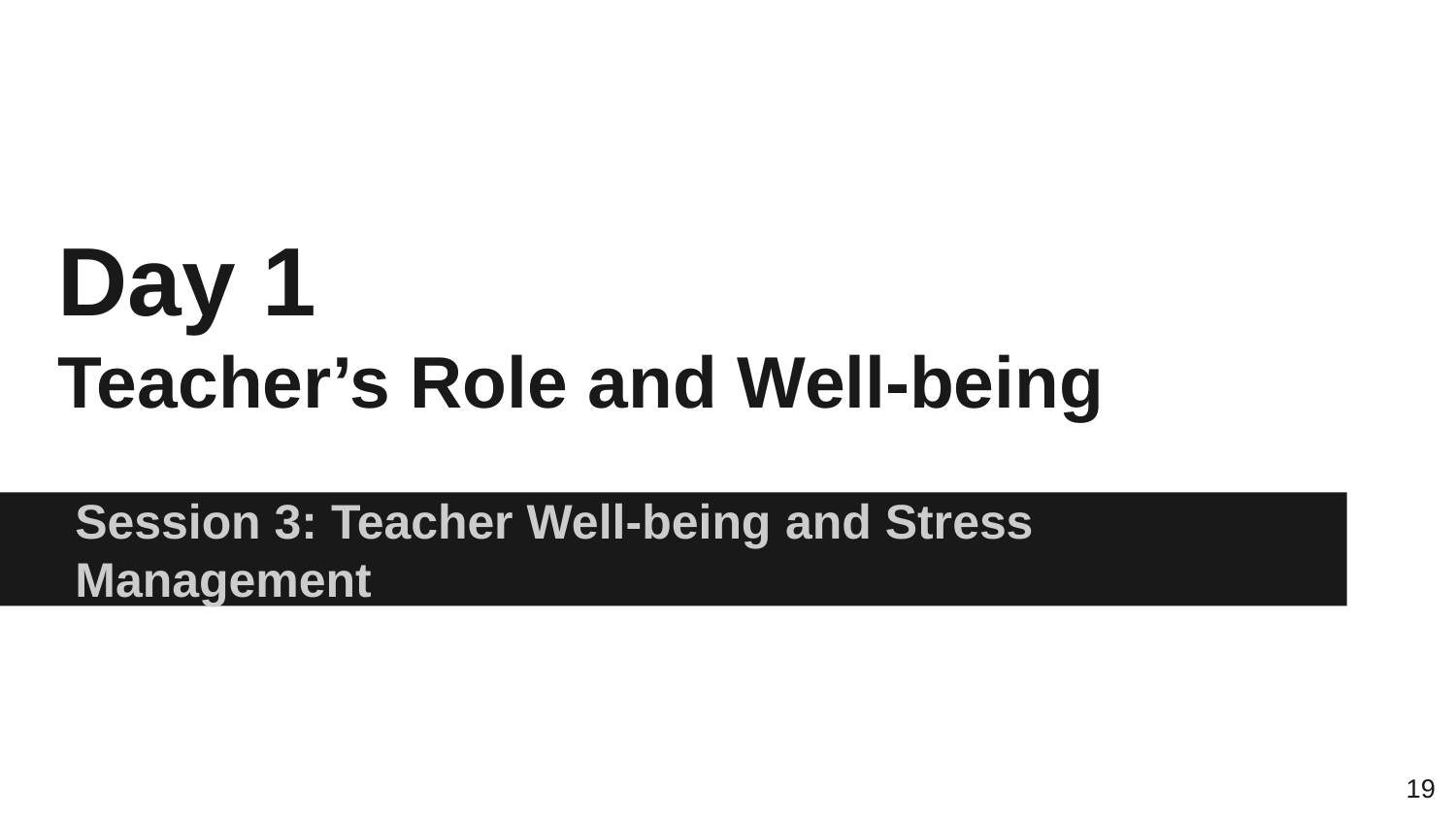

# Day 1
Teacher’s Role and Well-being
Session 3: Teacher Well-being and Stress Management
19